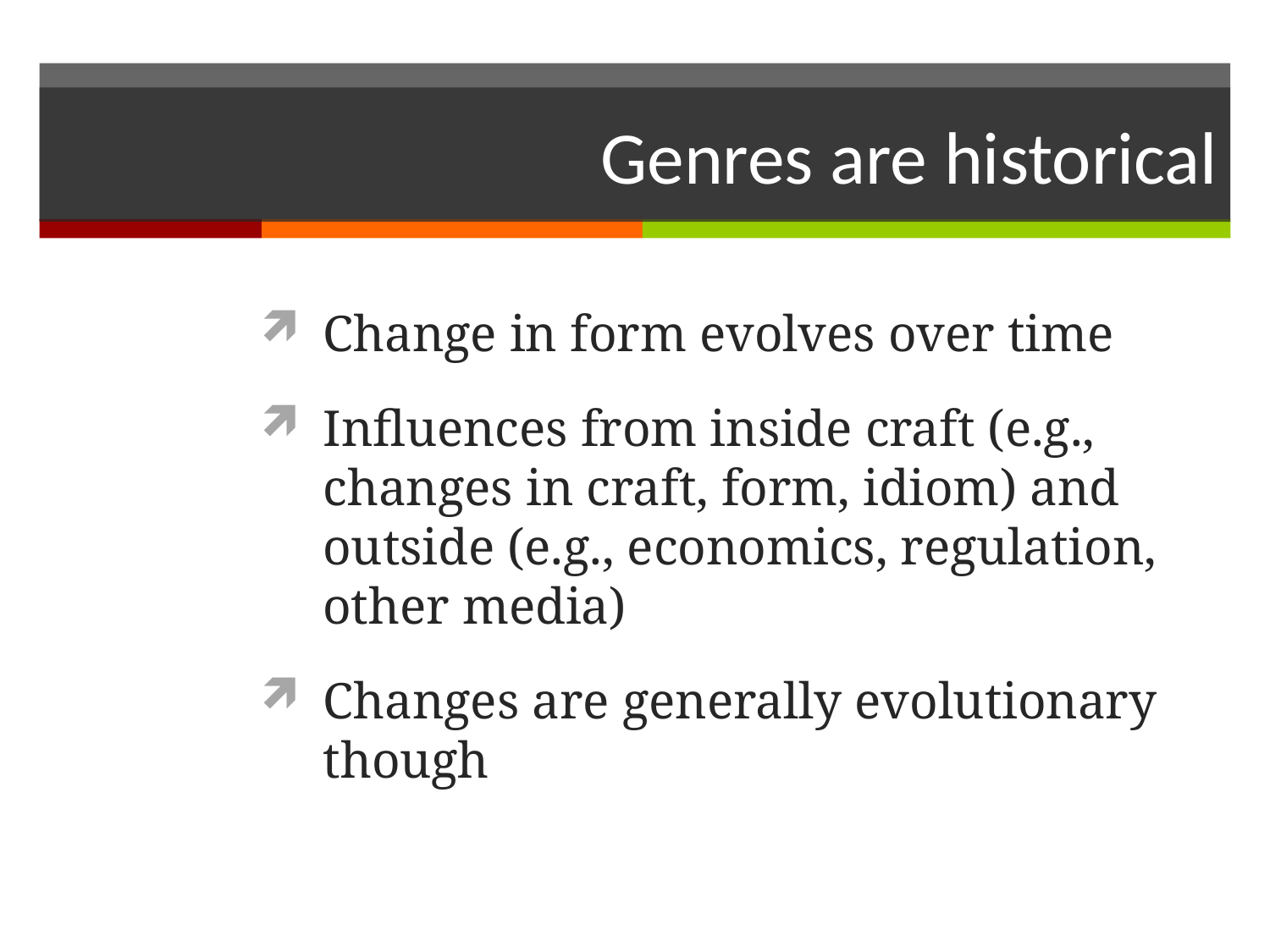

# Genres are historical
Change in form evolves over time
Influences from inside craft (e.g., changes in craft, form, idiom) and outside (e.g., economics, regulation, other media)
Changes are generally evolutionary though